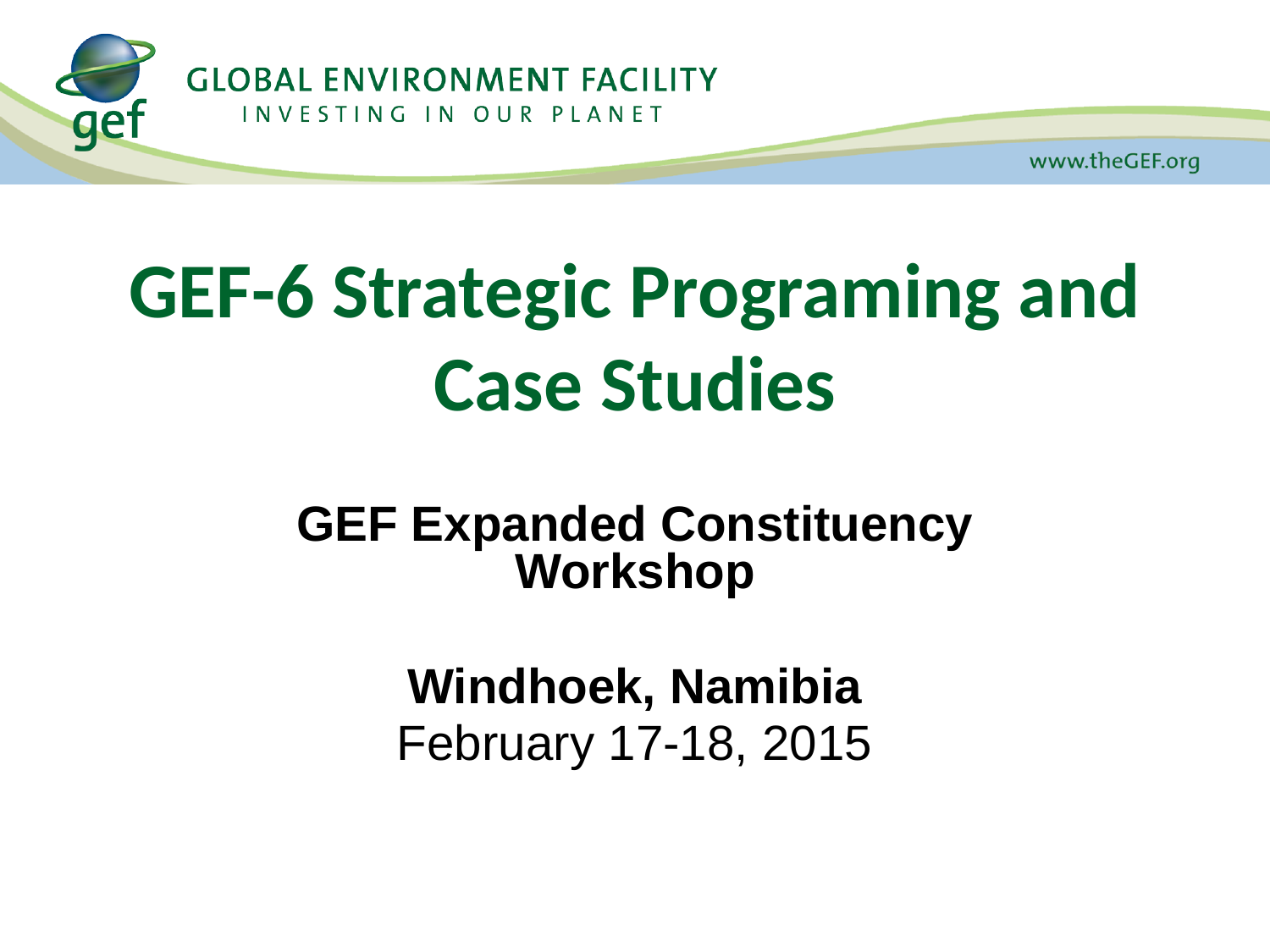

# GEF-6 Strategic Programing and Case Studies
GEF Expanded Constituency Workshop

Windhoek, Namibia
February 17-18, 2015